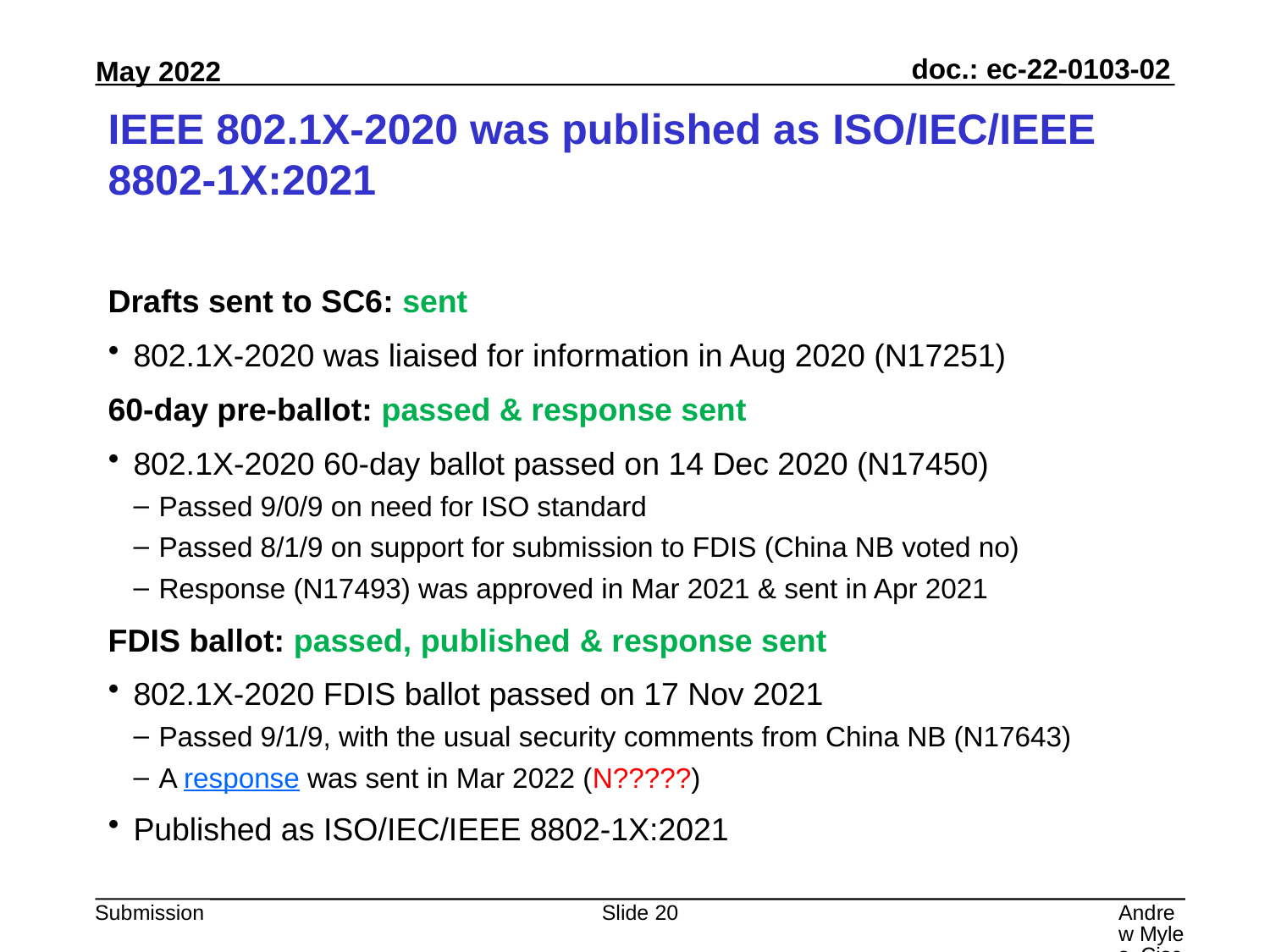

# IEEE 802.1X-2020 was published as ISO/IEC/IEEE 8802-1X:2021
Drafts sent to SC6: sent
802.1X-2020 was liaised for information in Aug 2020 (N17251)
60-day pre-ballot: passed & response sent
802.1X-2020 60-day ballot passed on 14 Dec 2020 (N17450)
Passed 9/0/9 on need for ISO standard
Passed 8/1/9 on support for submission to FDIS (China NB voted no)
Response (N17493) was approved in Mar 2021 & sent in Apr 2021
FDIS ballot: passed, published & response sent
802.1X-2020 FDIS ballot passed on 17 Nov 2021
Passed 9/1/9, with the usual security comments from China NB (N17643)
A response was sent in Mar 2022 (N?????)
Published as ISO/IEC/IEEE 8802-1X:2021

Slide 20
Andrew Myles, Cisco